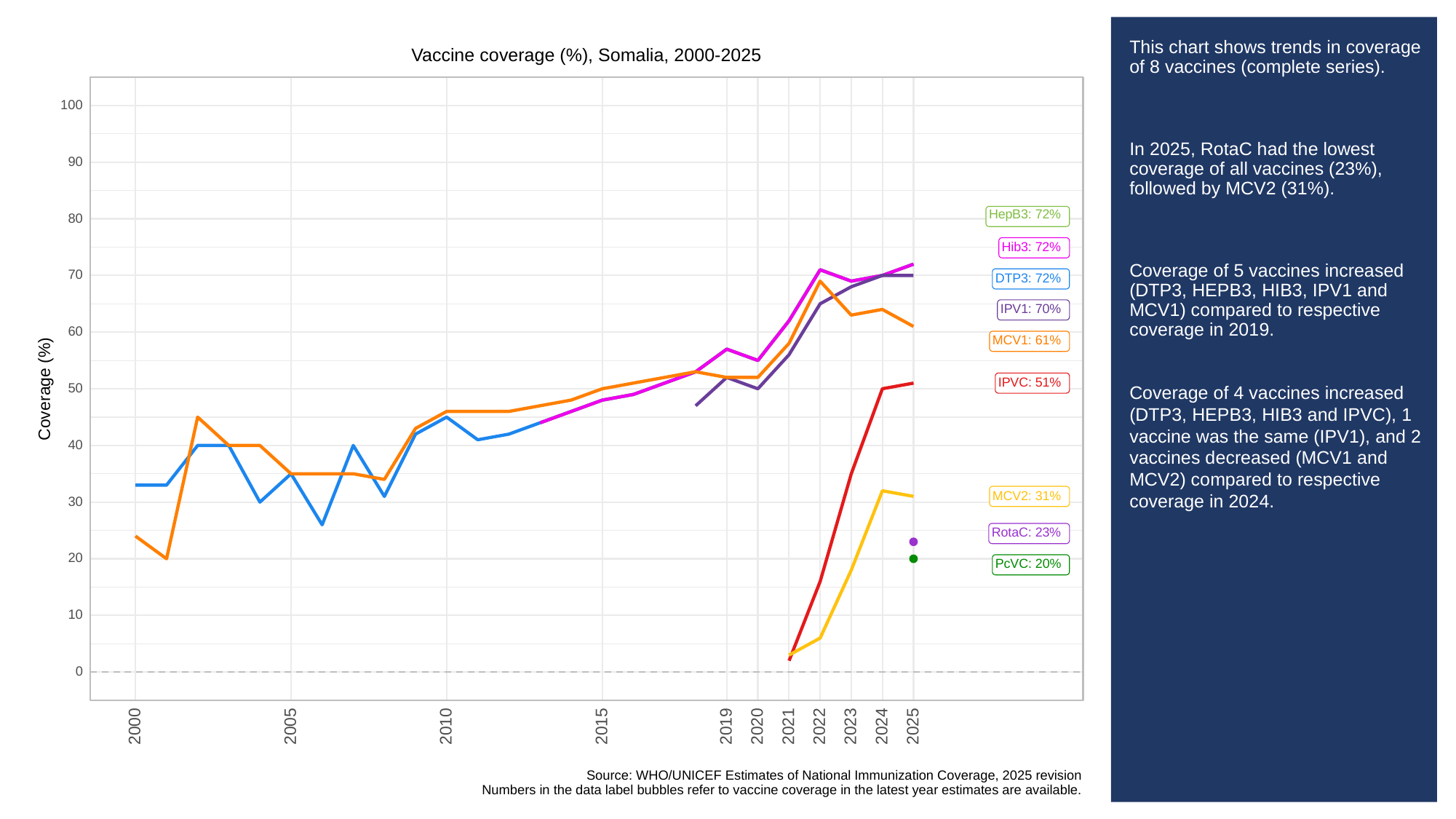

# This chart shows trends in coverage of 8 vaccines (complete series).

In 2025, RotaC had the lowest coverage of all vaccines (23%), followed by MCV2 (31%).

Coverage of 5 vaccines increased (DTP3, HEPB3, HIB3, IPV1 and MCV1) compared to respective coverage in 2019.

Coverage of 4 vaccines increased (DTP3, HEPB3, HIB3 and IPVC), 1 vaccine was the same (IPV1), and 2 vaccines decreased (MCV1 and MCV2) compared to respective coverage in 2024.

Vaccine coverage (%), Somalia, 2000-2025

100

90

HepB3: 72%
80

Hib3: 72%

70
DTP3: 72%

IPV1: 70%

60

MCV1: 61%

IPVC: 51%
Coverage (%)

50

40

MCV2: 31%

30

RotaC: 23%

20

PcVC: 20%

10

0

2023
2000
2005
2010
2015
2019
2020
2021
2022
2024
2025
Source: WHO/UNICEF Estimates of National Immunization Coverage, 2025 revision
Numbers in the data label bubbles refer to vaccine coverage in the latest year estimates are available.